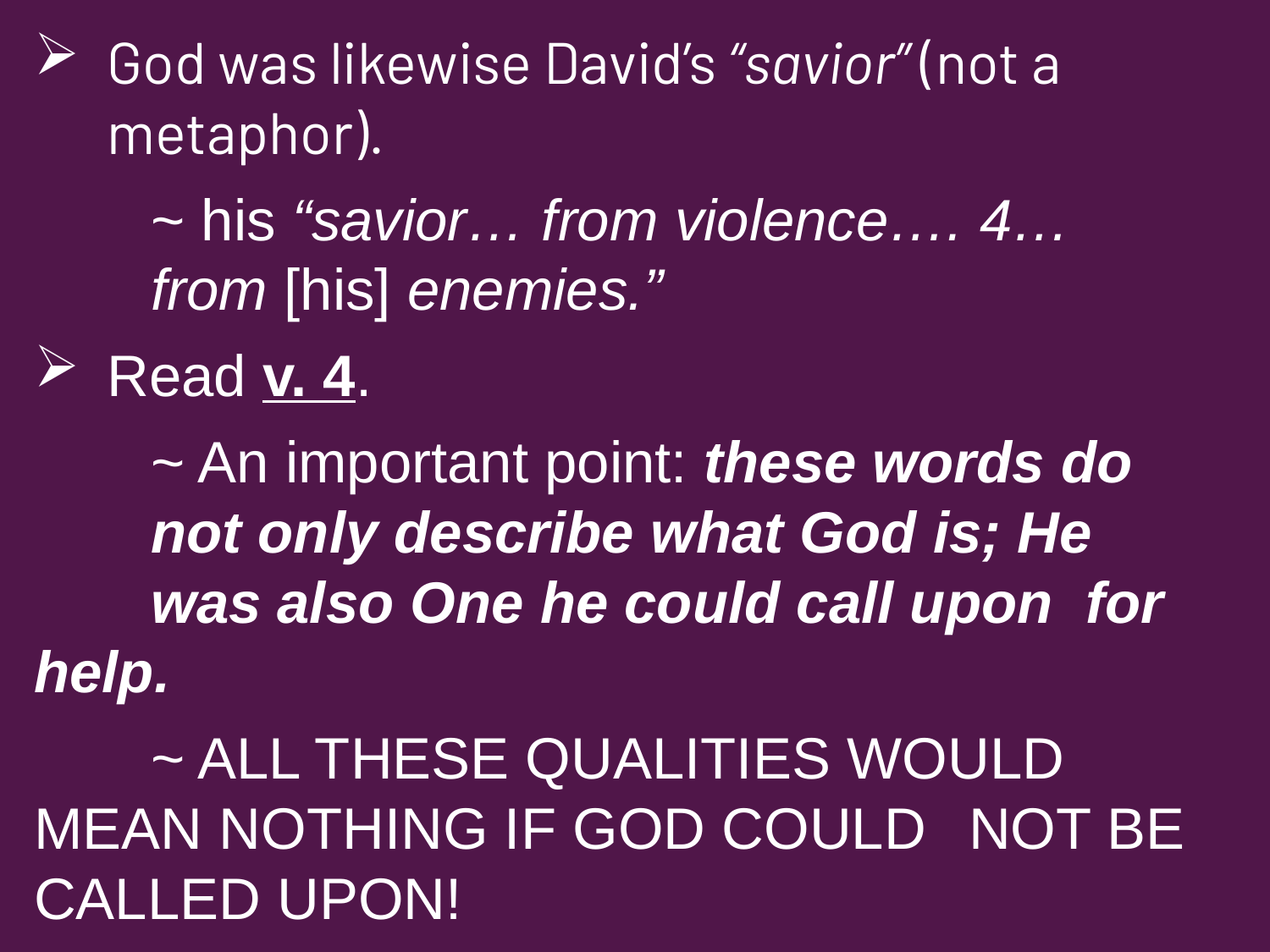

God was likewise David’s “savior” (not a metaphor).
		~ his “savior… from violence…. 4… 						from [his] enemies.”
Read v. 4.
		~ An important point: these words do 				not only describe what God is; He 				was also One he could call upon 				for help.
		~ ALL THESE QUALITIES WOULD 					MEAN NOTHING IF GOD COULD 					NOT BE CALLED UPON!